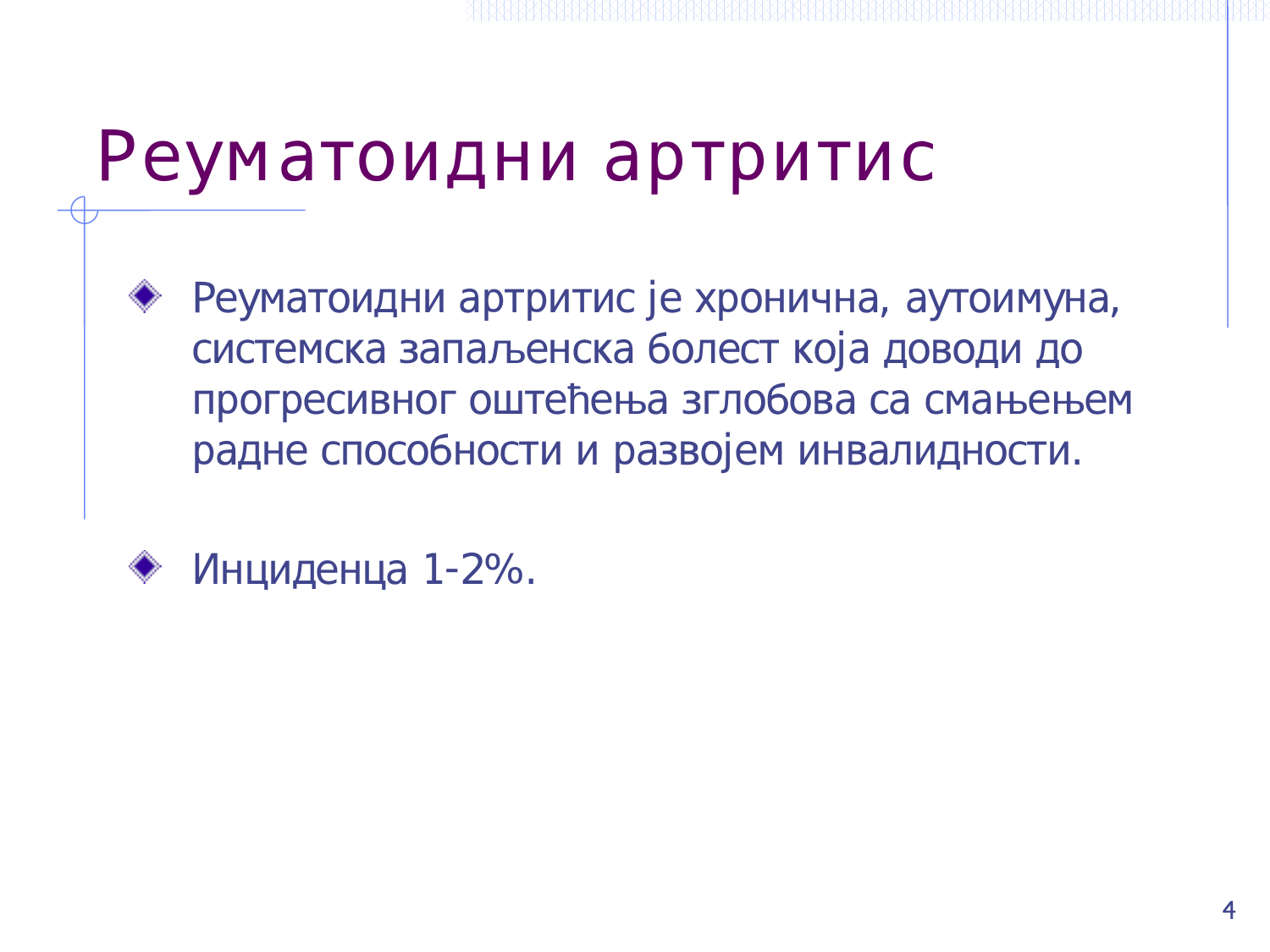

# Реуматоидни артритис
Реуматоидни артритис је хронична, аутоимуна, системска запаљенска болест која доводи до прогресивног оштећења зглобова са смањењем радне способности и развојем инвалидности.

Инциденца 1-2%.
4